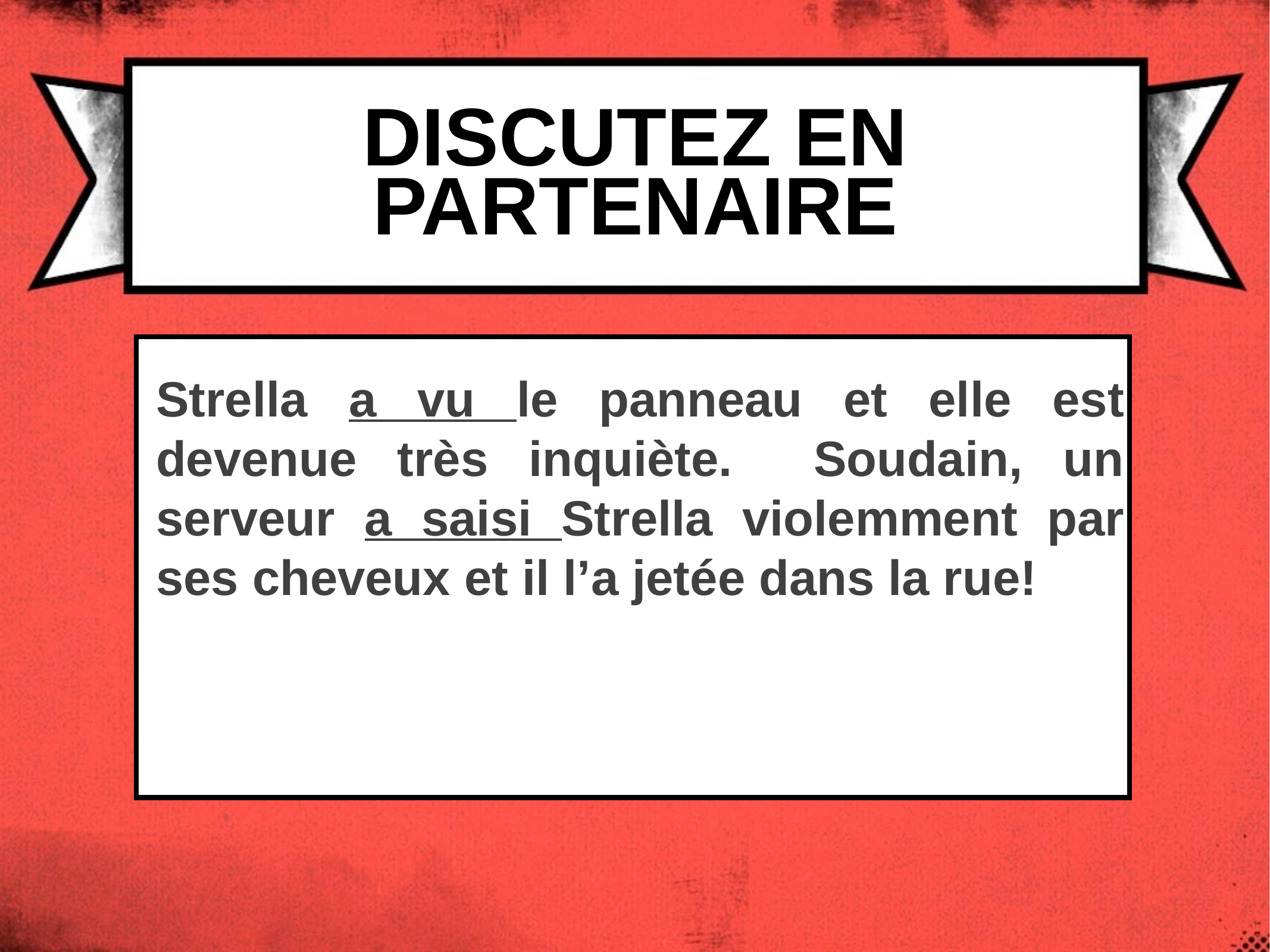

# Discutez en partenaire

Strella a vu le panneau et elle est devenue très inquiète.  Soudain, un serveur a saisi Strella violemment par ses cheveux et il l’a jetée dans la rue!